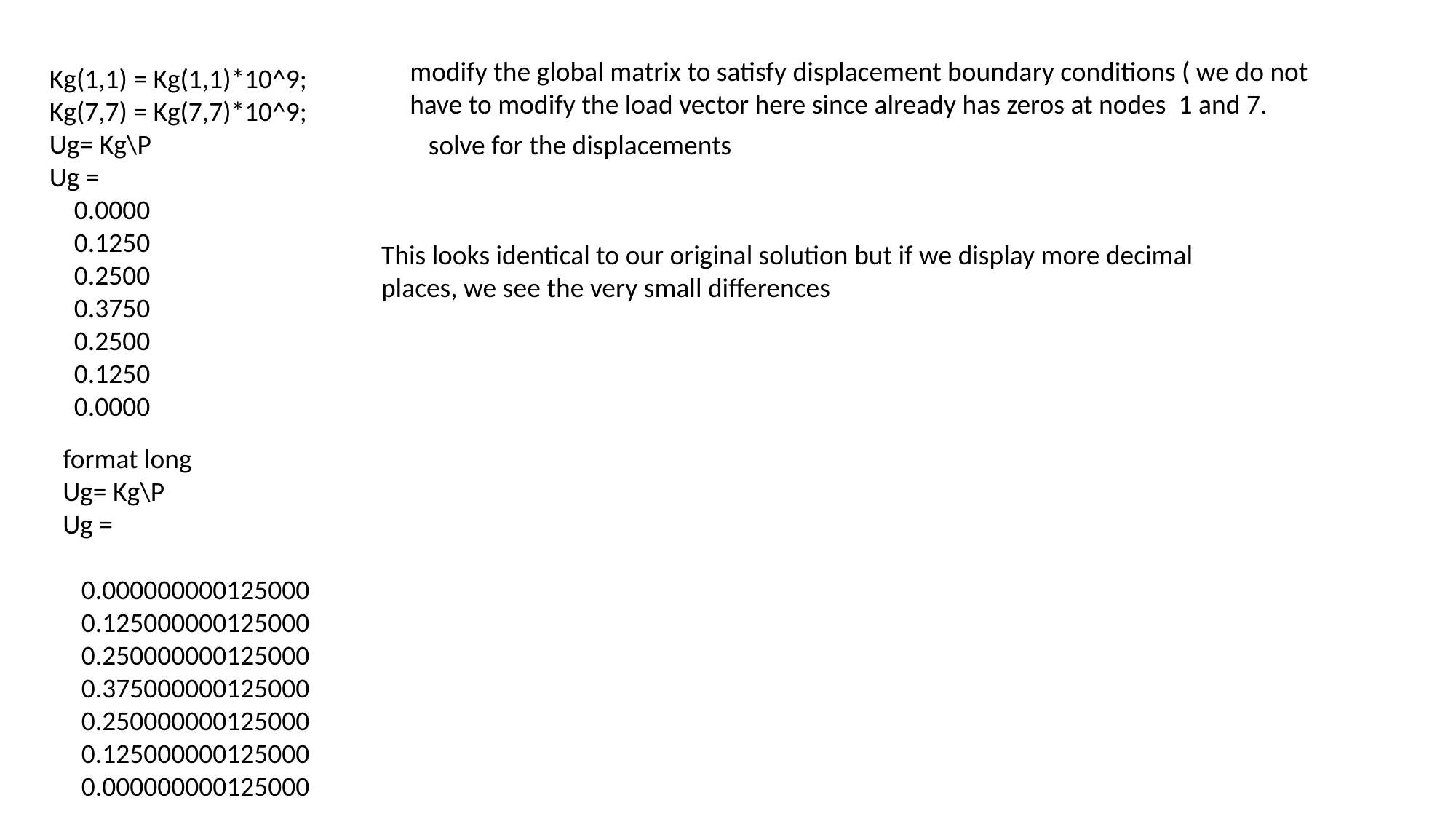

modify the global matrix to satisfy displacement boundary conditions ( we do not have to modify the load vector here since already has zeros at nodes  1 and 7.
Kg(1,1) = Kg(1,1)*10^9;
Kg(7,7) = Kg(7,7)*10^9;
Ug= Kg\P
Ug =
    0.0000
    0.1250
    0.2500
    0.3750
    0.2500
    0.1250
    0.0000
solve for the displacements
This looks identical to our original solution but if we display more decimal places, we see the very small differences
format long
Ug= Kg\P
Ug =

   0.000000000125000
   0.125000000125000
   0.250000000125000
   0.375000000125000
   0.250000000125000
   0.125000000125000
   0.000000000125000